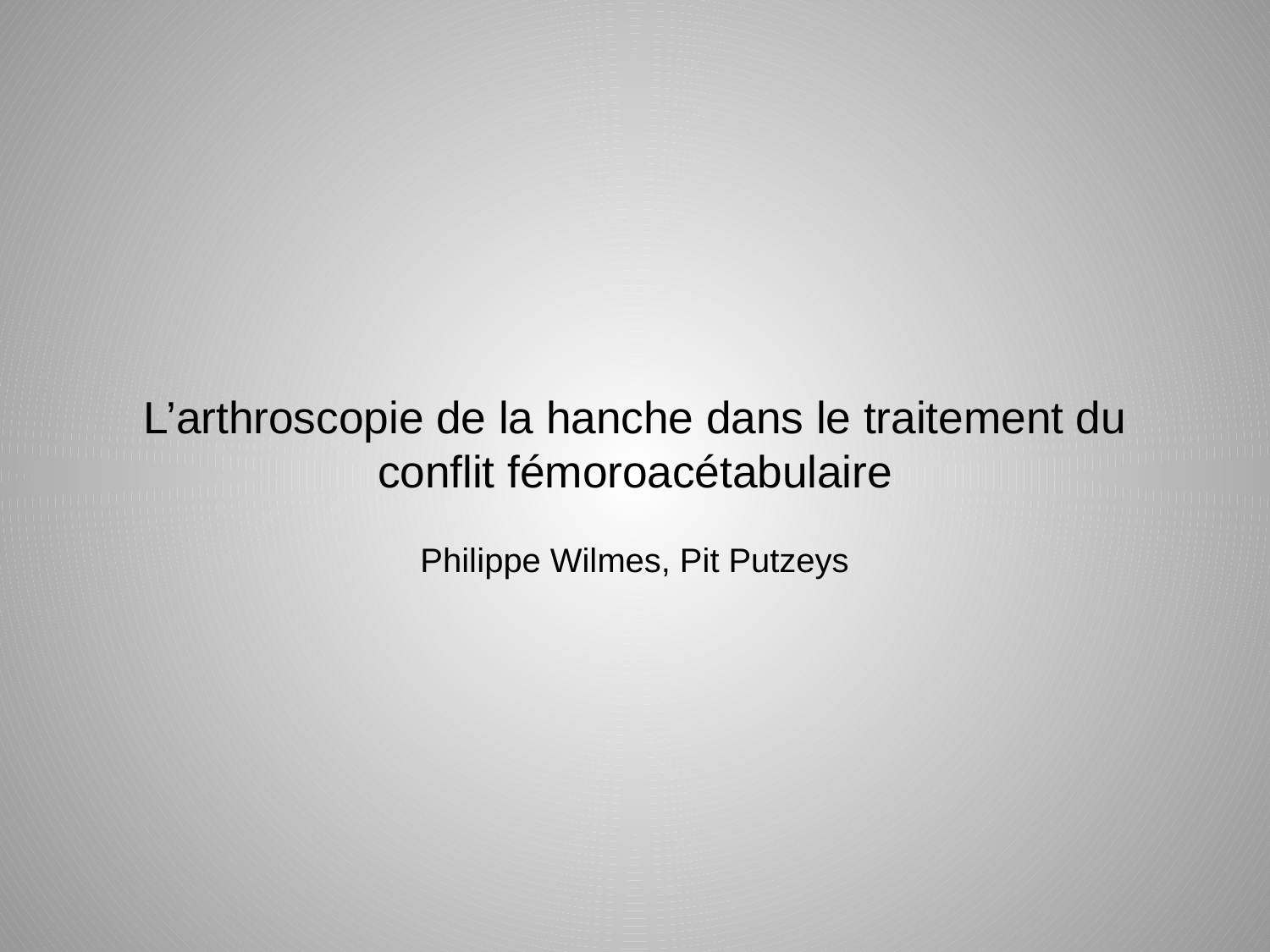

# L’arthroscopie de la hanche dans le traitement du conflit fémoroacétabulaire Philippe Wilmes, Pit Putzeys